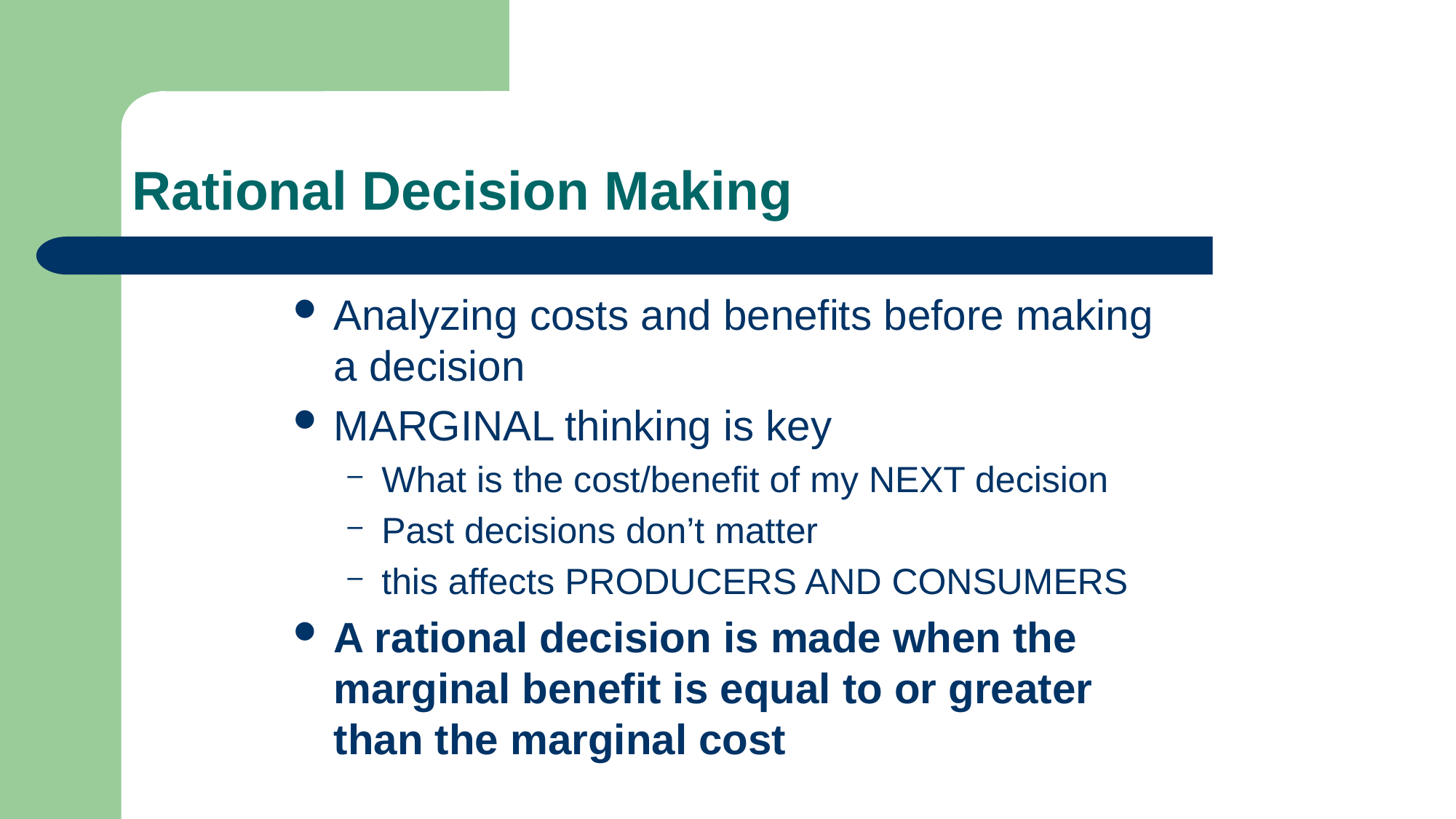

# Rational Decision Making
Analyzing costs and benefits before making a decision
MARGINAL thinking is key
What is the cost/benefit of my NEXT decision
Past decisions don’t matter
this affects PRODUCERS AND CONSUMERS
A rational decision is made when the marginal benefit is equal to or greater than the marginal cost